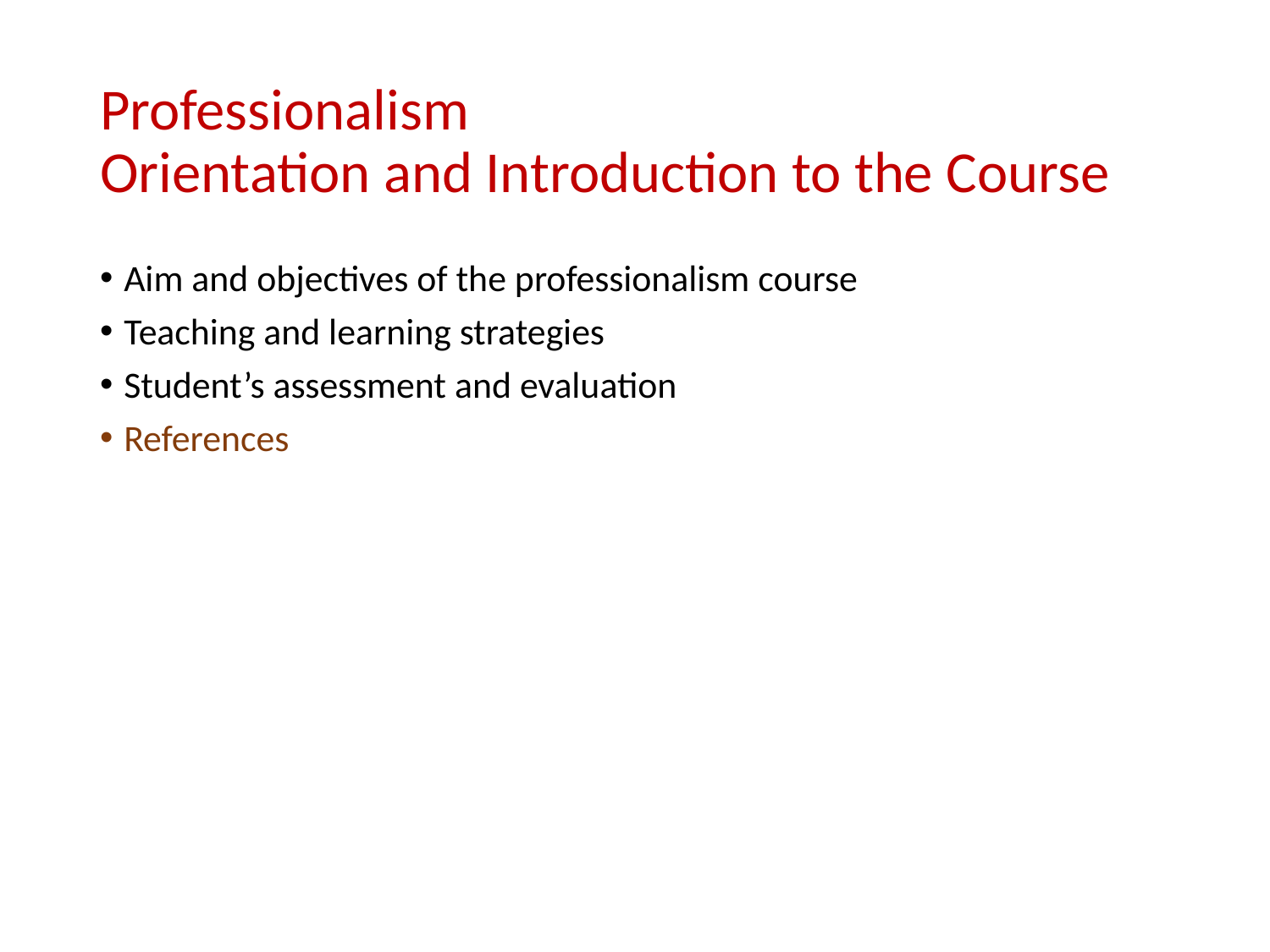

# Professionalism Orientation and Introduction to the Course
Aim and objectives of the professionalism course
Teaching and learning strategies
Student’s assessment and evaluation
References